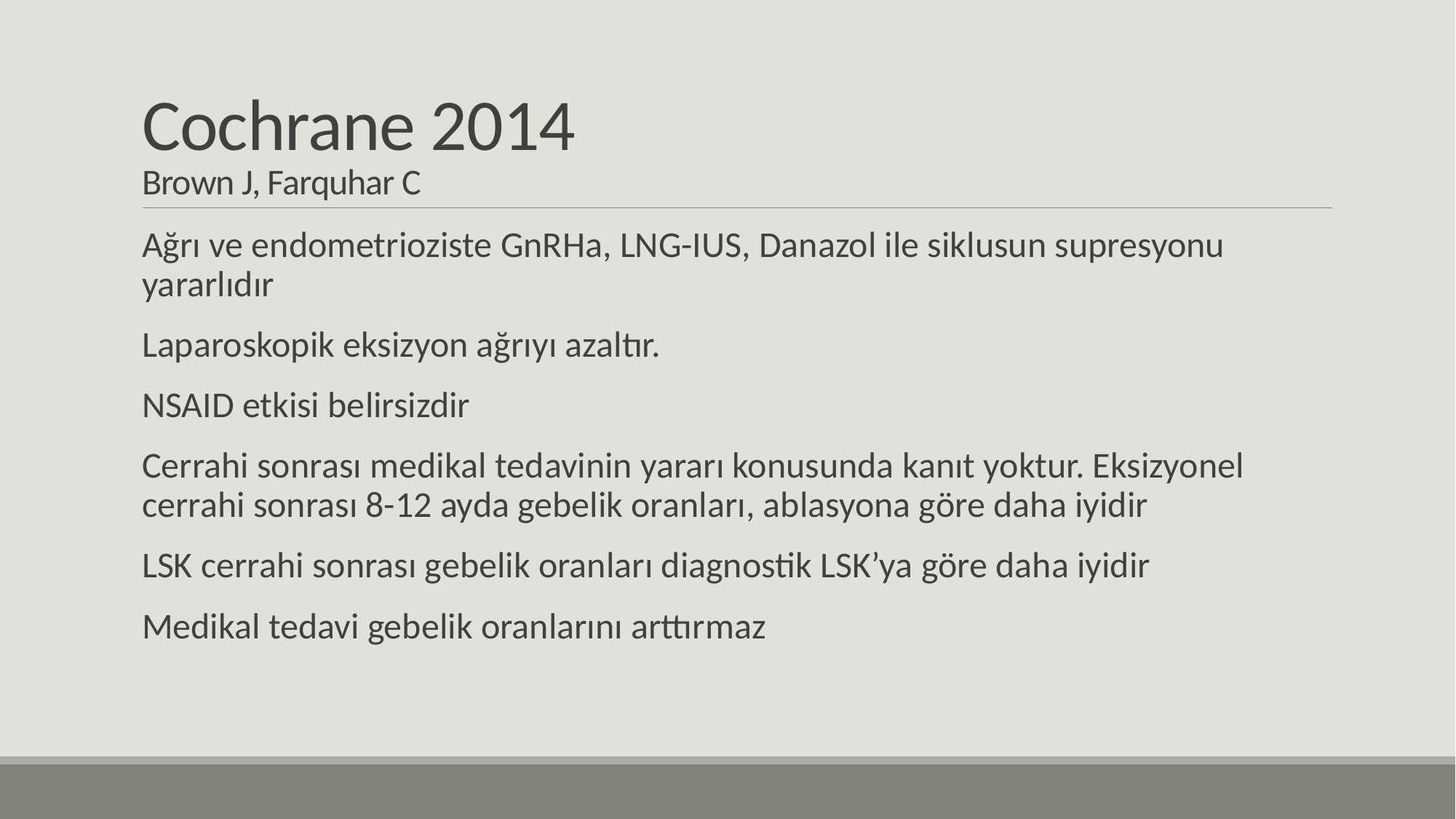

# Cochrane 2014 Brown J, Farquhar C
Ağrı ve endometrioziste GnRHa, LNG-IUS, Danazol ile siklusun supresyonu yararlıdır
Laparoskopik eksizyon ağrıyı azaltır.
NSAID etkisi belirsizdir
Cerrahi sonrası medikal tedavinin yararı konusunda kanıt yoktur. Eksizyonel cerrahi sonrası 8-12 ayda gebelik oranları, ablasyona göre daha iyidir
LSK cerrahi sonrası gebelik oranları diagnostik LSK’ya göre daha iyidir
Medikal tedavi gebelik oranlarını arttırmaz